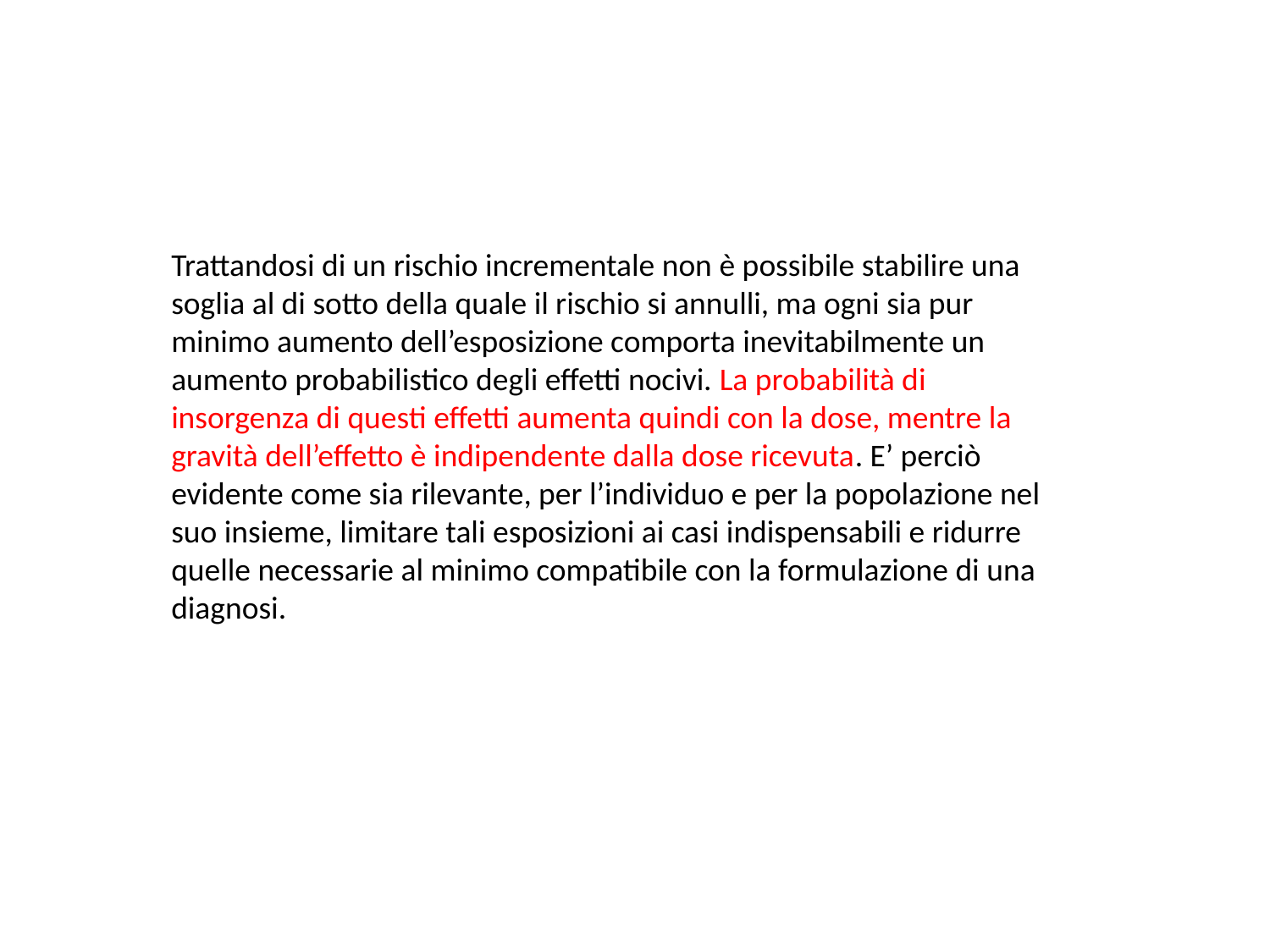

Trattandosi di un rischio incrementale non è possibile stabilire una soglia al di sotto della quale il rischio si annulli, ma ogni sia pur minimo aumento dell’esposizione comporta inevitabilmente un aumento probabilistico degli effetti nocivi. La probabilità di insorgenza di questi effetti aumenta quindi con la dose, mentre la gravità dell’effetto è indipendente dalla dose ricevuta. E’ perciò evidente come sia rilevante, per l’individuo e per la popolazione nel suo insieme, limitare tali esposizioni ai casi indispensabili e ridurre quelle necessarie al minimo compatibile con la formulazione di una diagnosi.